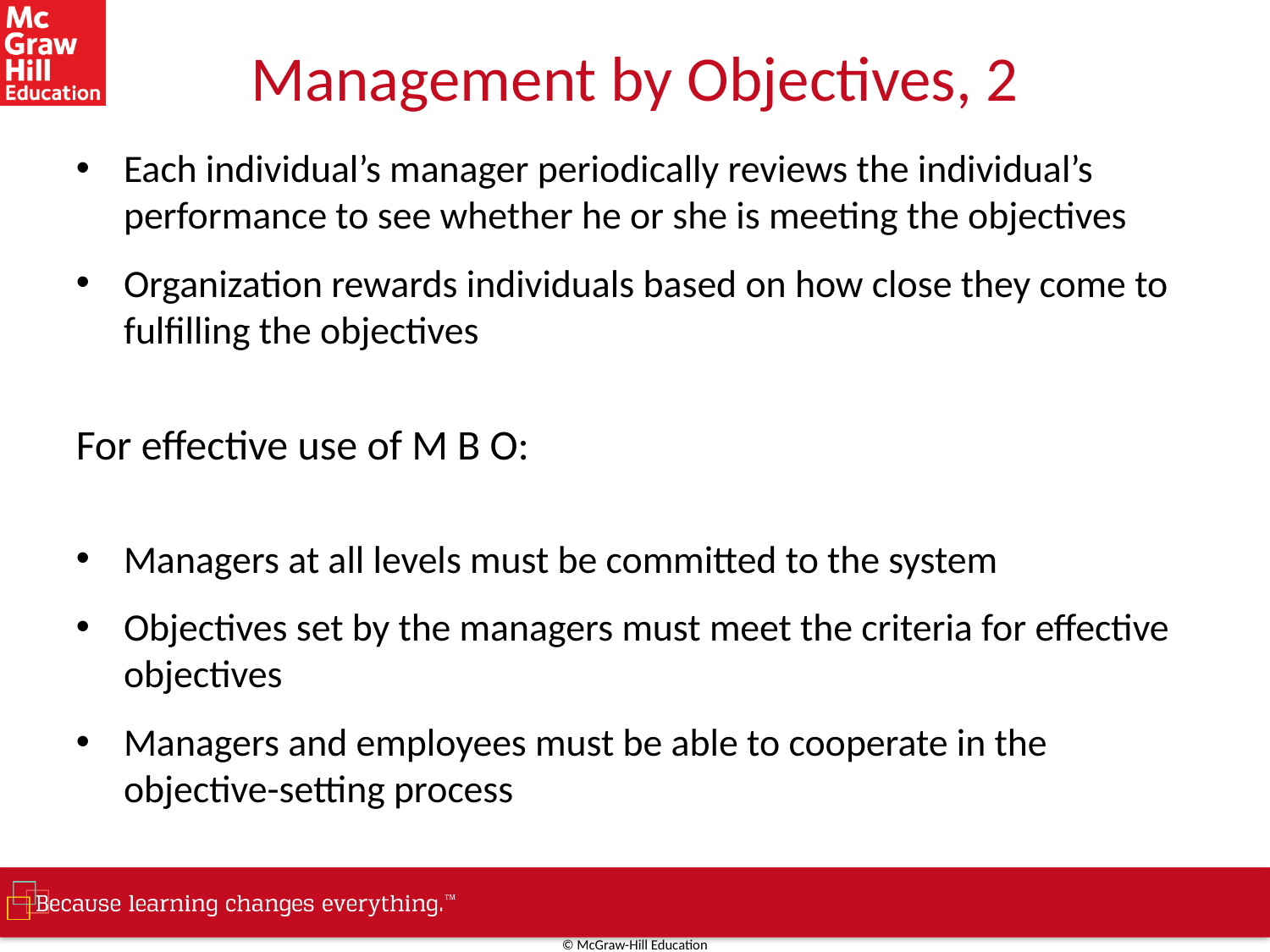

# Management by Objectives, 2
Each individual’s manager periodically reviews the individual’s performance to see whether he or she is meeting the objectives
Organization rewards individuals based on how close they come to fulfilling the objectives

For effective use of M B O:

Managers at all levels must be committed to the system
Objectives set by the managers must meet the criteria for effective objectives
Managers and employees must be able to cooperate in the objective-setting process